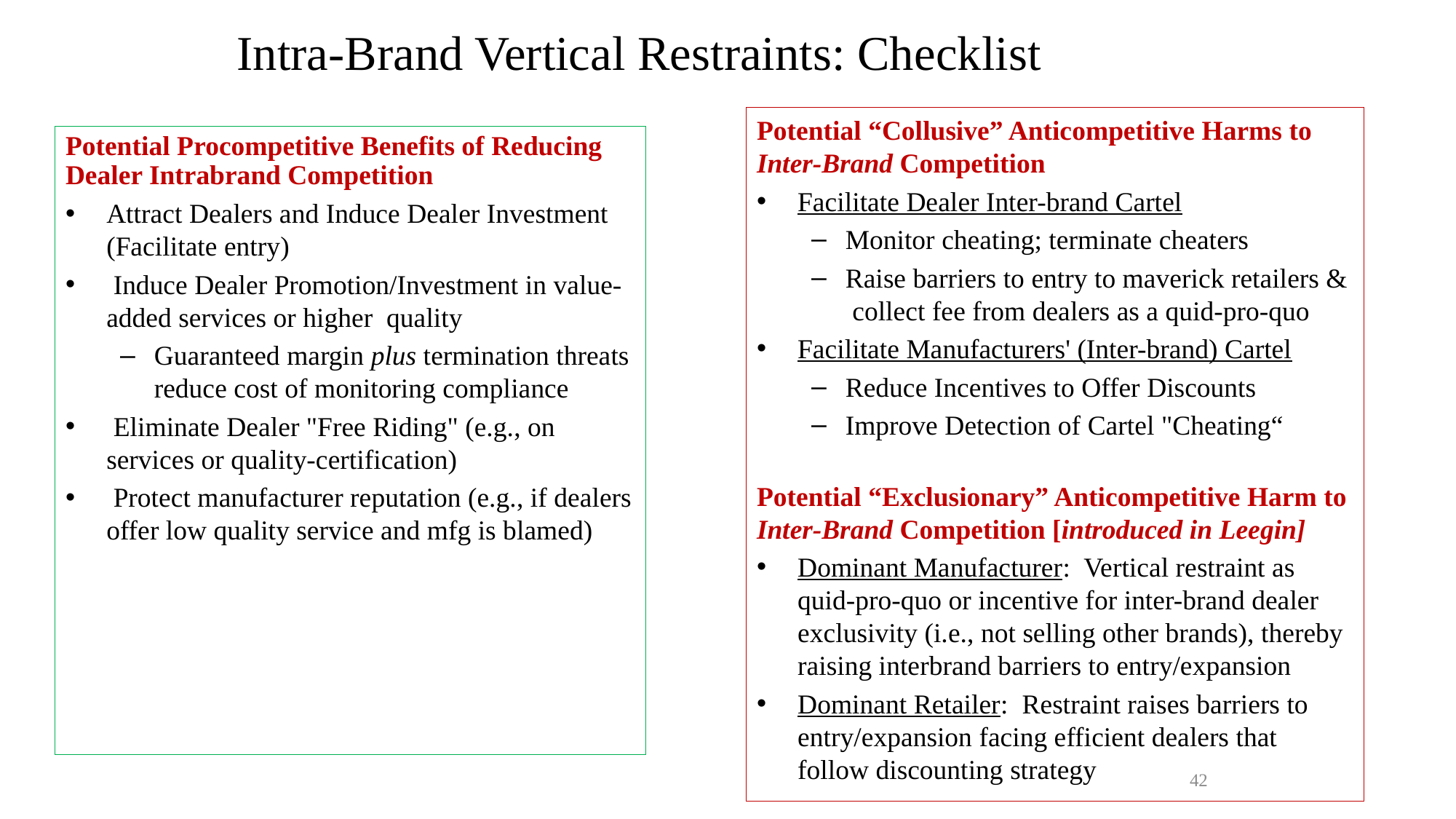

# Intra-Brand Vertical Restraints: Checklist
Potential “Collusive” Anticompetitive Harms to Inter-Brand Competition
Facilitate Dealer Inter-brand Cartel
Monitor cheating; terminate cheaters
Raise barriers to entry to maverick retailers &  collect fee from dealers as a quid-pro-quo
Facilitate Manufacturers' (Inter-brand) Cartel
Reduce Incentives to Offer Discounts
Improve Detection of Cartel "Cheating“
Potential “Exclusionary” Anticompetitive Harm to Inter-Brand Competition [introduced in Leegin]
Dominant Manufacturer:  Vertical restraint as quid-pro-quo or incentive for inter-brand dealer exclusivity (i.e., not selling other brands), thereby raising interbrand barriers to entry/expansion
Dominant Retailer:  Restraint raises barriers to entry/expansion facing efficient dealers that follow discounting strategy

Potential Procompetitive Benefits of Reducing Dealer Intrabrand Competition
Attract Dealers and Induce Dealer Investment (Facilitate entry)
 Induce Dealer Promotion/Investment in value-added services or higher  quality
Guaranteed margin plus termination threats reduce cost of monitoring compliance
 Eliminate Dealer "Free Riding" (e.g., on services or quality-certification)
 Protect manufacturer reputation (e.g., if dealers offer low quality service and mfg is blamed)
42